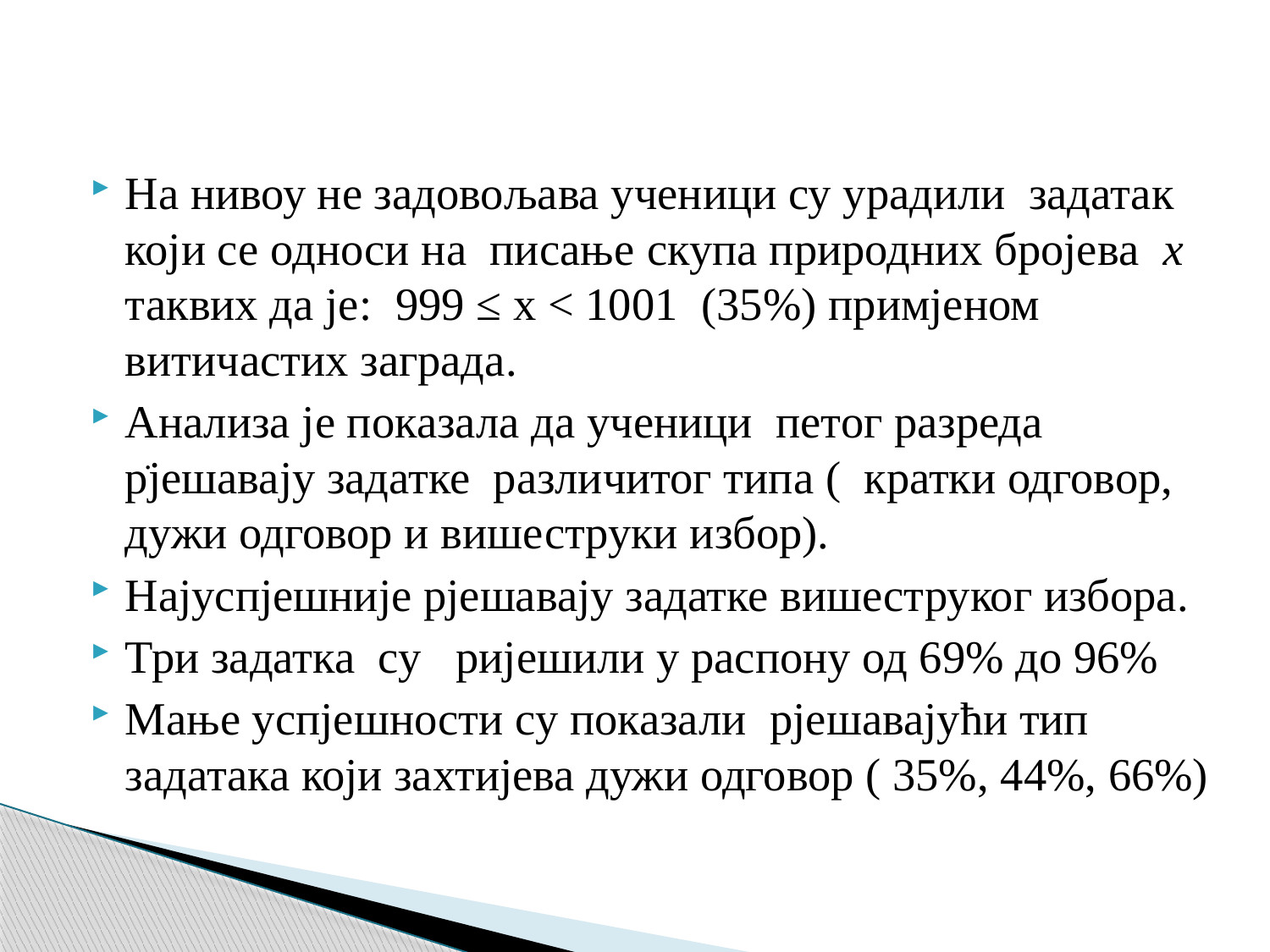

На нивоу не задовољава ученици су урадили  задатак који се односи на  писање скупа природних бројева  х таквих да је:  999 ≤ x < 1001  (35%) примјеном витичастих заграда.
Анализа је показала да ученици  петог разреда рјешавају задатке  различитог типа (  кратки одговор, дужи одговор и вишеструки избор).
Најуспјешније рјешавају задатке вишеструког избора.
Три задатка  су   ријешили у распону од 69% до 96%
Мање успјешности су показали  рјешавајући тип задатака који захтијева дужи одговор ( 35%, 44%, 66%)
.